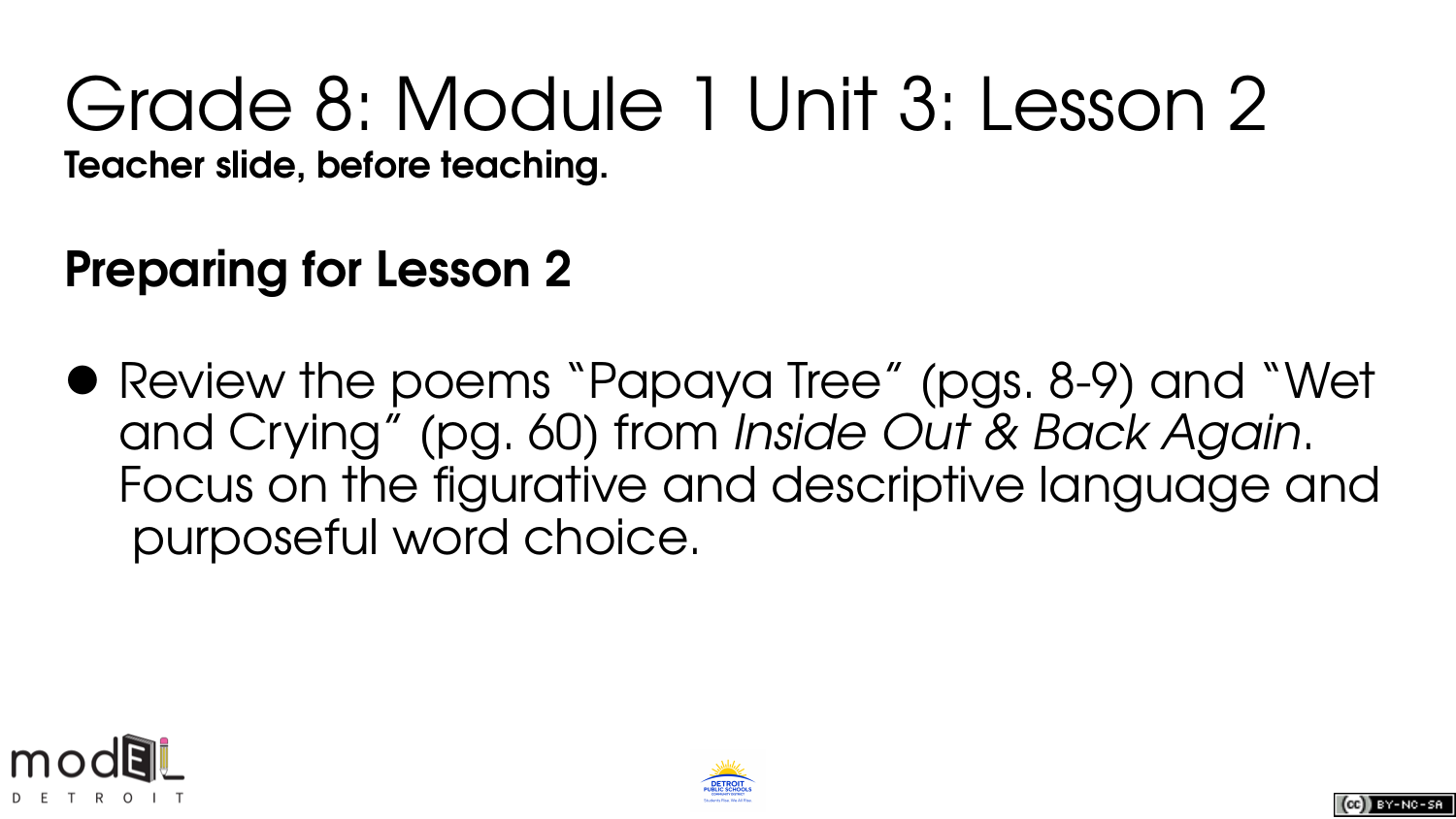

# Grade 8: Module 1 Unit 3: Lesson 2 Teacher slide, before teaching.
Preparing for Lesson 2
Review the poems “Papaya Tree” (pgs. 8-9) and “Wet and Crying” (pg. 60) from Inside Out & Back Again. Focus on the figurative and descriptive language and  purposeful word choice.